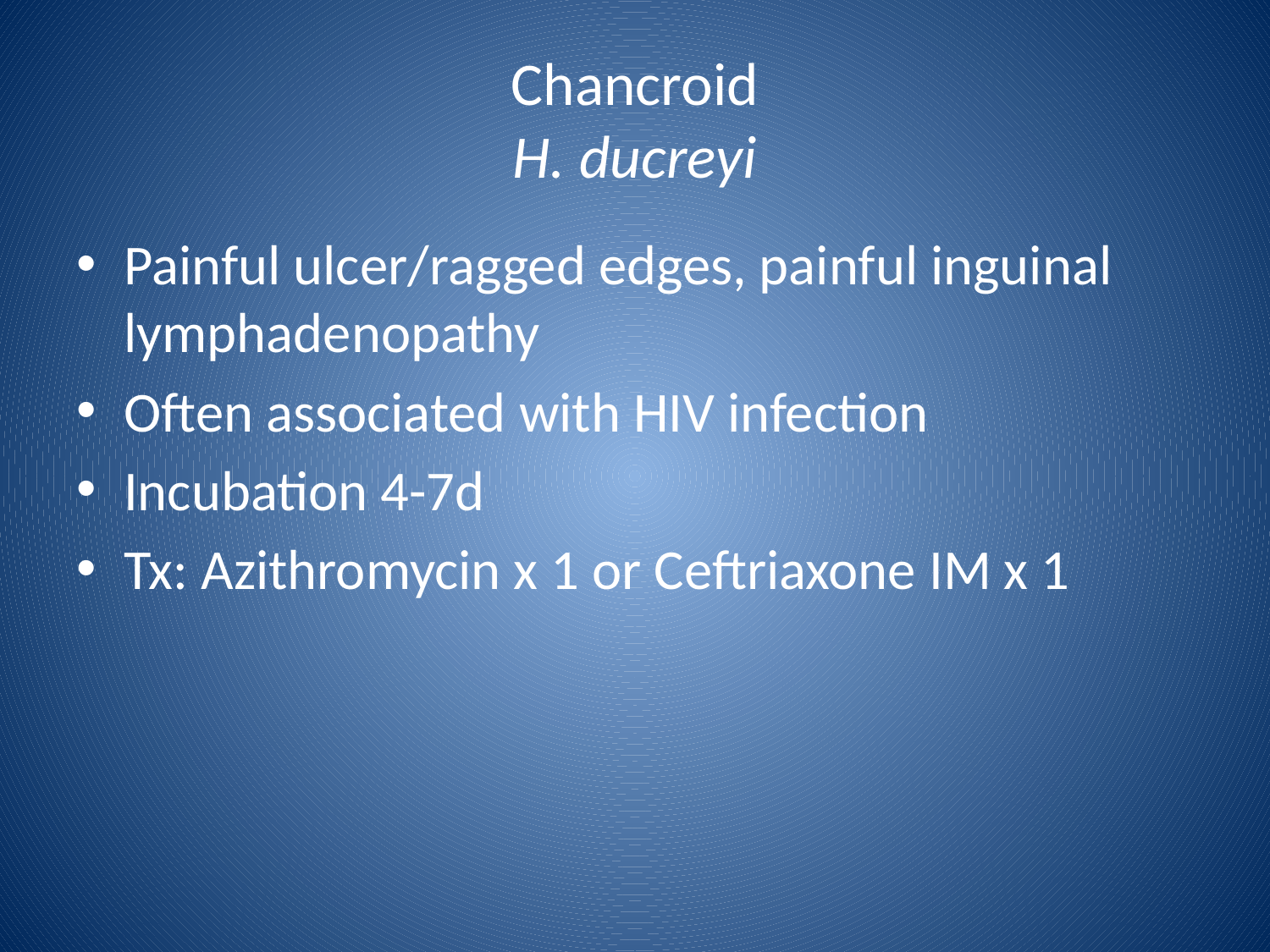

# Chancroid H. ducreyi
Painful ulcer/ragged edges, painful inguinal lymphadenopathy
Often associated with HIV infection
Incubation 4-7d
Tx: Azithromycin x 1 or Ceftriaxone IM x 1